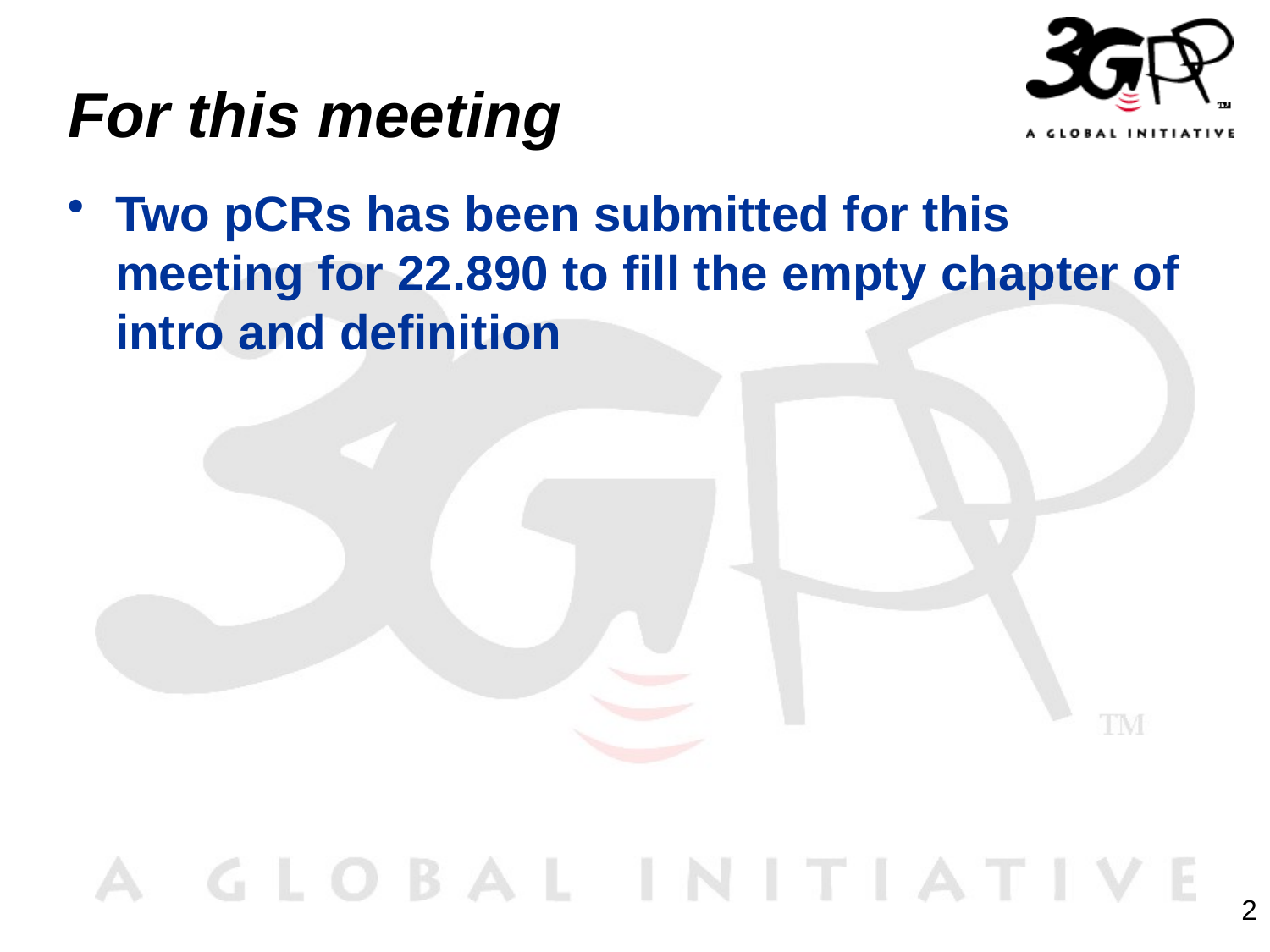

# For this meeting
Two pCRs has been submitted for this meeting for 22.890 to fill the empty chapter of intro and definition
2